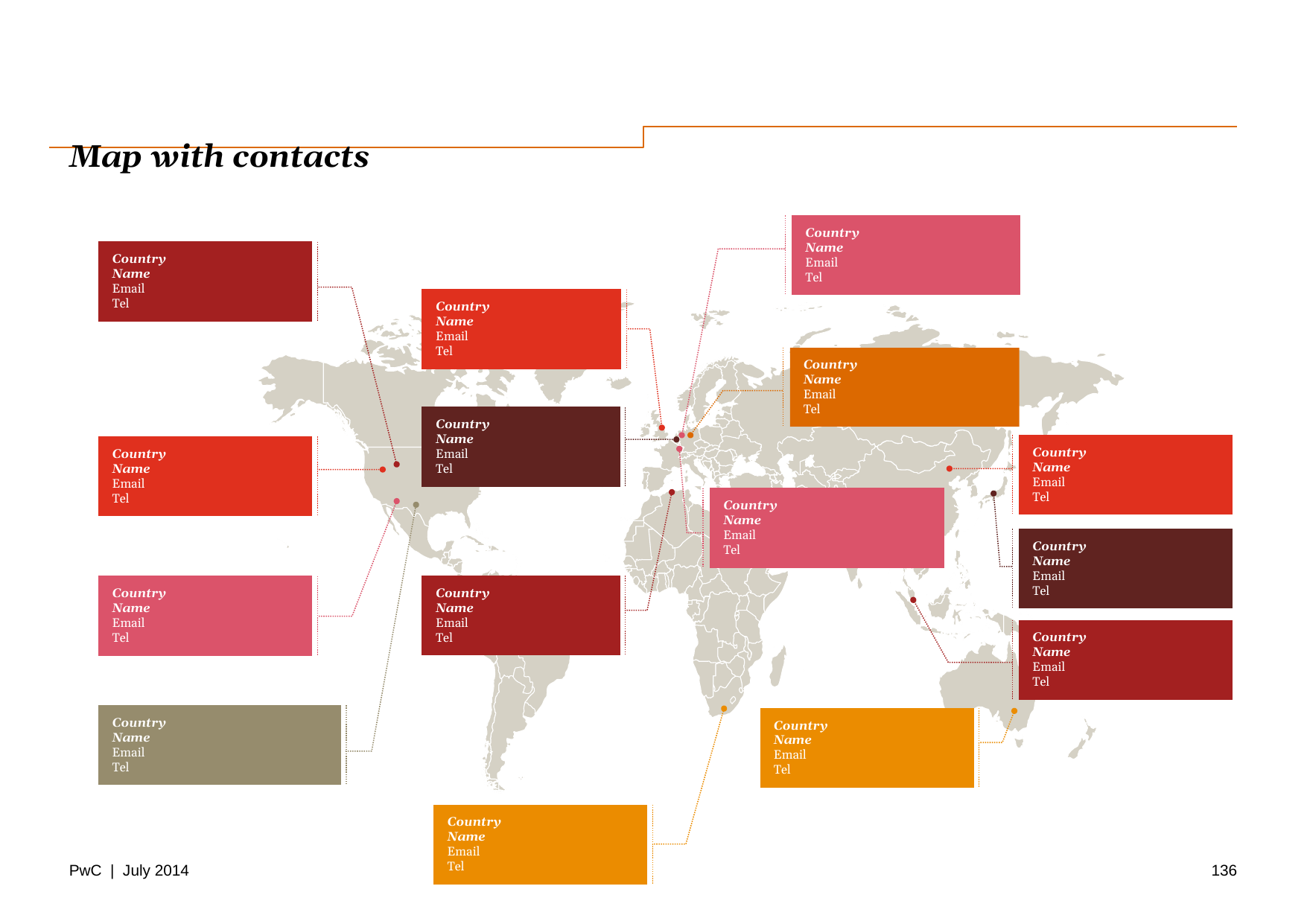

# Map with contacts
Country
Name
Email
Tel
Country
Name
Email
Tel

Country
Name
Email
Tel

Country
Name
Email
Tel

Country
Name
Email
Tel
Country
Name
Email
Tel
Country
Name
Email
Tel

Country
Name
Email
Tel

Country
Name
Email
Tel
Country
Name
Email
Tel
Country
Name
Email
Tel

Country
Name
Email
Tel
Country
Name
Email
Tel
Country
Name
Email
Tel

Country
Name
Email
Tel
136